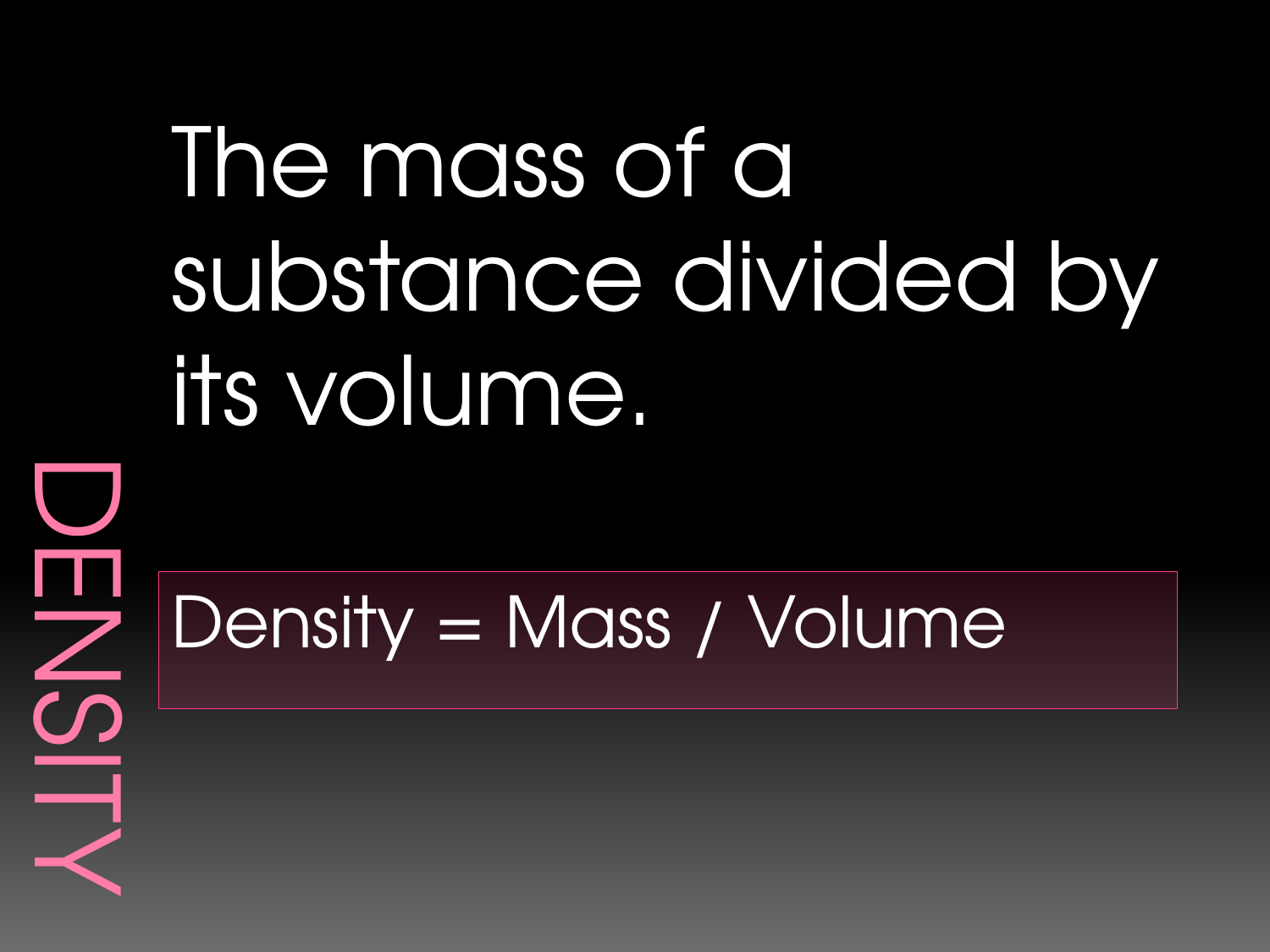

# Density
The mass of a substance divided by its volume.
Density = Mass / Volume